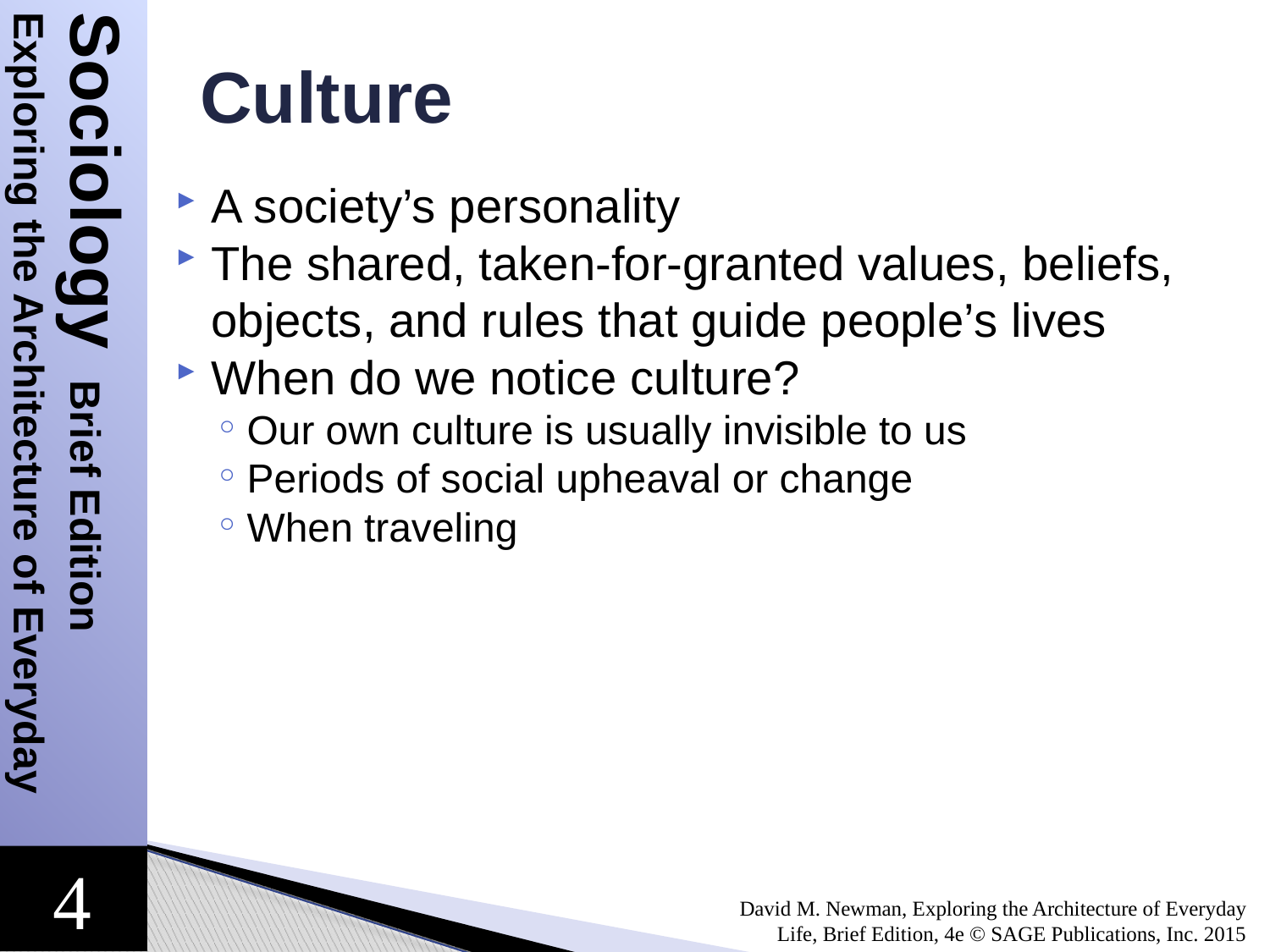

# Culture
A society’s personality
The shared, taken-for-granted values, beliefs, objects, and rules that guide people’s lives
When do we notice culture?
Our own culture is usually invisible to us
Periods of social upheaval or change
When traveling
David M. Newman, Exploring the Architecture of Everyday Life, Brief Edition, 4e © SAGE Publications, Inc. 2015